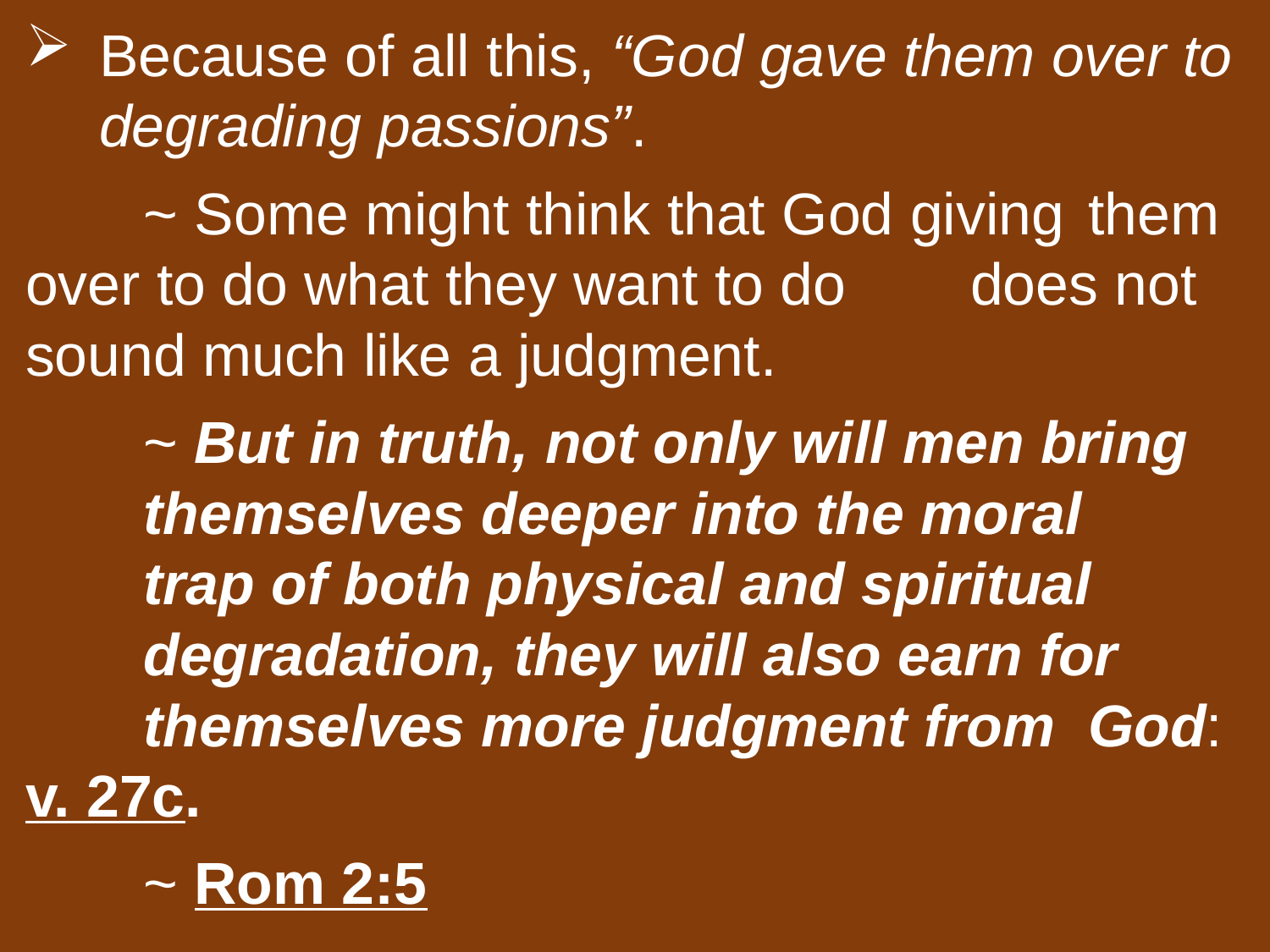

Because of all this, “God gave them over to degrading passions”.
	~ Some might think that God giving 			them over to do what they want to do 		does not sound much like a judgment.
	~ But in truth, not only will men bring 		themselves deeper into the moral 		trap of both physical and spiritual 		degradation, they will also earn for 		themselves more judgment from 			God: v. 27c.
	~ Rom 2:5